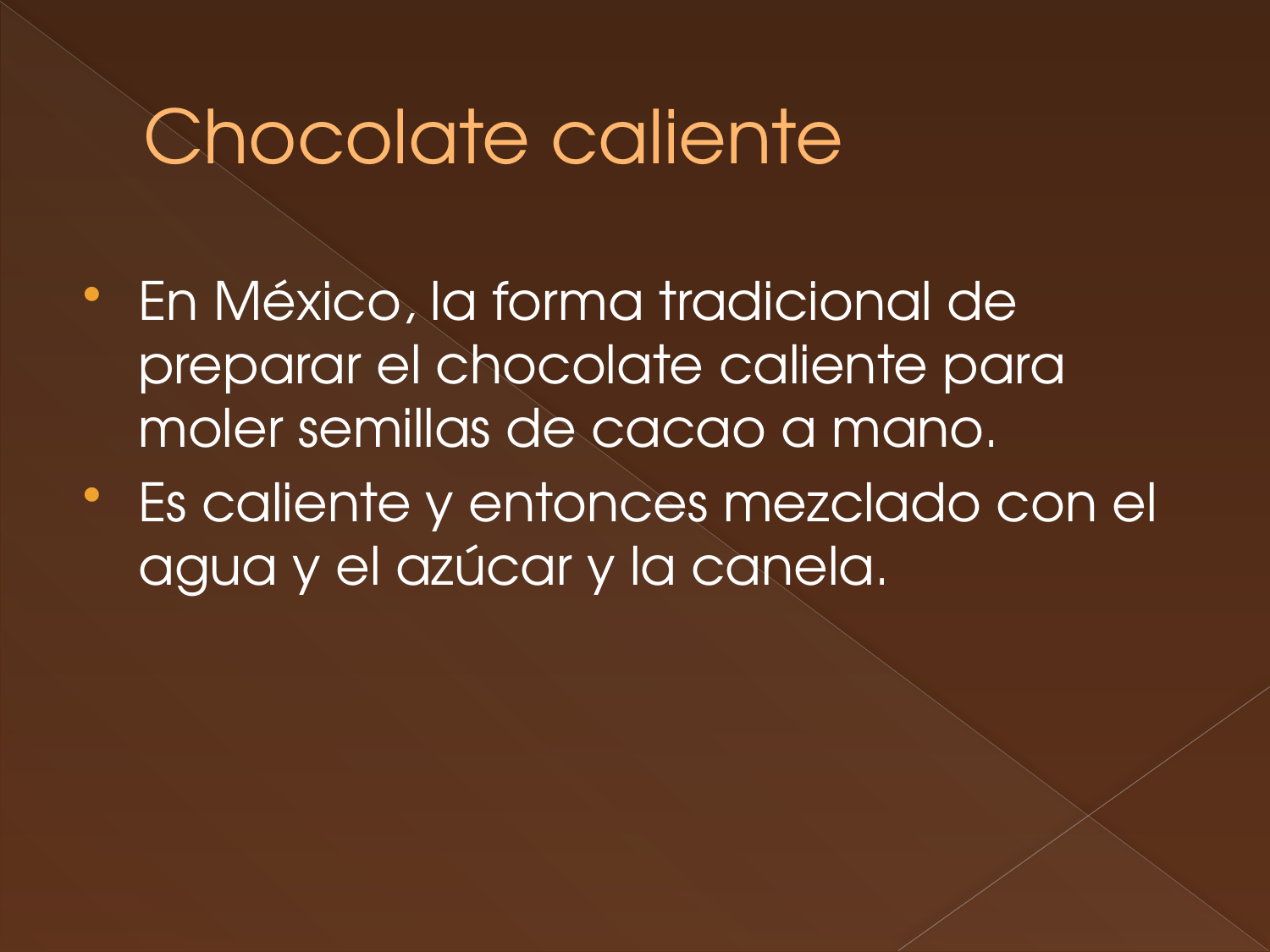

# Chocolate caliente
En México, la forma tradicional de preparar el chocolate caliente para moler semillas de cacao a mano.
Es caliente y entonces mezclado con el agua y el azúcar y la canela.